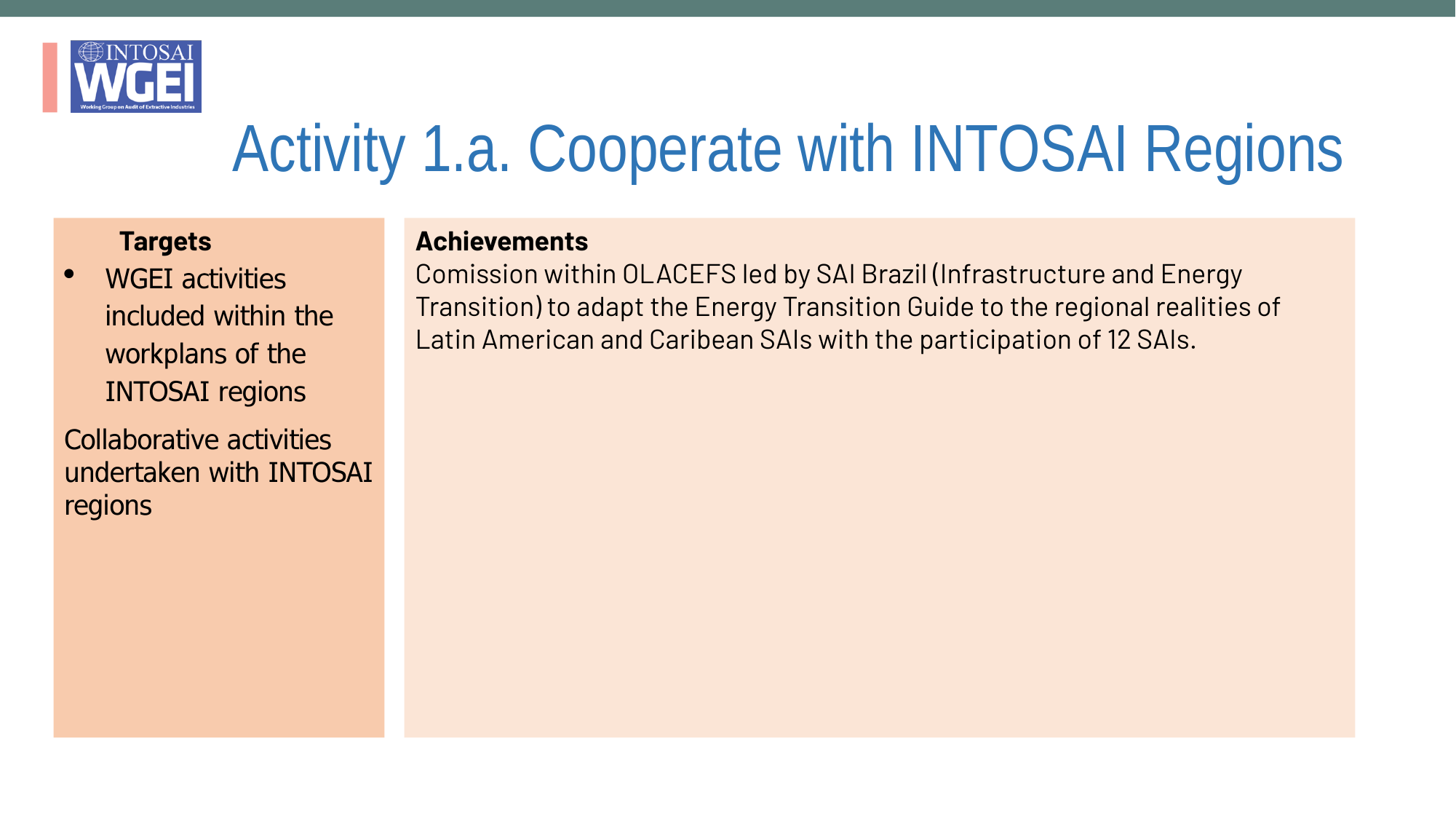

# Activity 1.a. Cooperate with INTOSAI Regions
Targets
WGEI activities included within the workplans of the INTOSAI regions
Collaborative activities undertaken with INTOSAI regions

Achievements
Comission within OLACEFS led by SAI Brazil (Infrastructure and Energy Transition) to adapt the Energy Transition Guide to the regional realities of Latin American and Caribean SAIs with the participation of 12 SAIs.